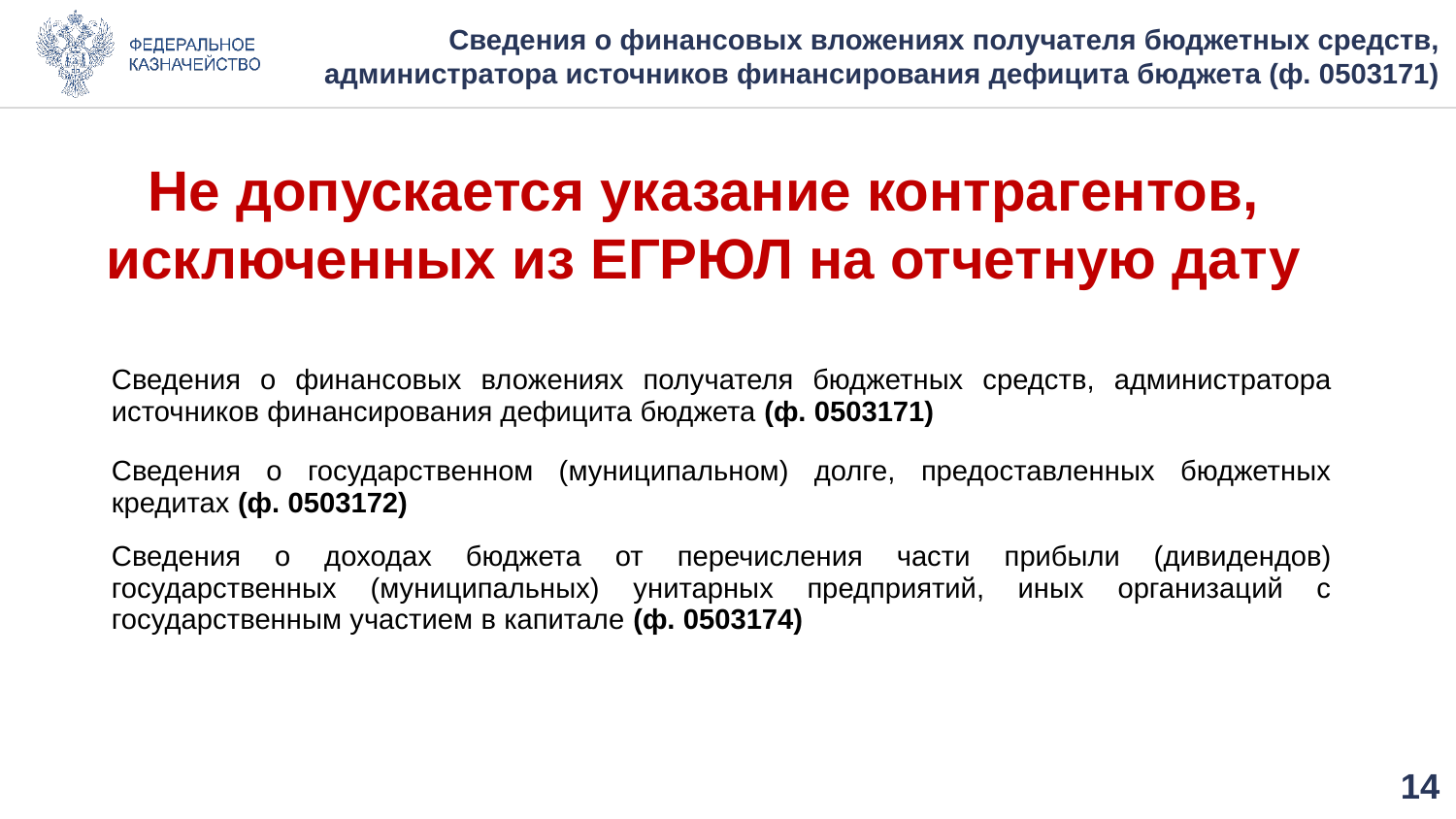

# Сведения о финансовых вложениях получателя бюджетных средств, администратора источников финансирования дефицита бюджета (ф. 0503171)
Не допускается указание контрагентов, исключенных из ЕГРЮЛ на отчетную дату
| Сведения о финансовых вложениях получателя бюджетных средств, администратора источников финансирования дефицита бюджета (ф. 0503171) |
| --- |
| Сведения о государственном (муниципальном) долге, предоставленных бюджетных кредитах (ф. 0503172) |
| Сведения о доходах бюджета от перечисления части прибыли (дивидендов) государственных (муниципальных) унитарных предприятий, иных организаций с государственным участием в капитале (ф. 0503174) |
14